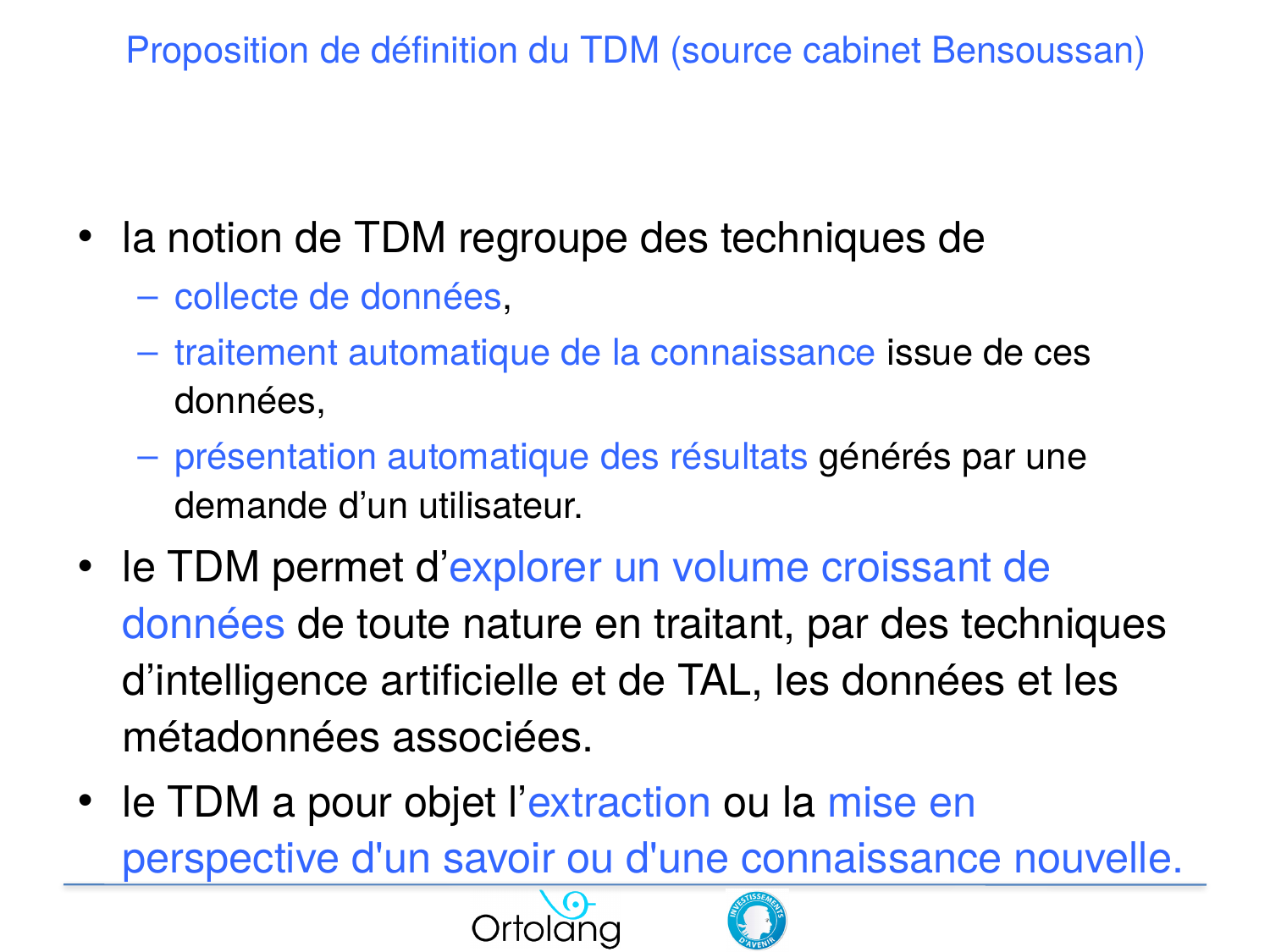

# Proposition de définition du TDM (source cabinet Bensoussan)
la notion de TDM regroupe des techniques de
collecte de données,
traitement automatique de la connaissance issue de ces données,
présentation automatique des résultats générés par une demande d’un utilisateur.
le TDM permet d’explorer un volume croissant de données de toute nature en traitant, par des techniques d’intelligence artificielle et de TAL, les données et les métadonnées associées.
le TDM a pour objet l’extraction ou la mise en perspective d'un savoir ou d'une connaissance nouvelle.